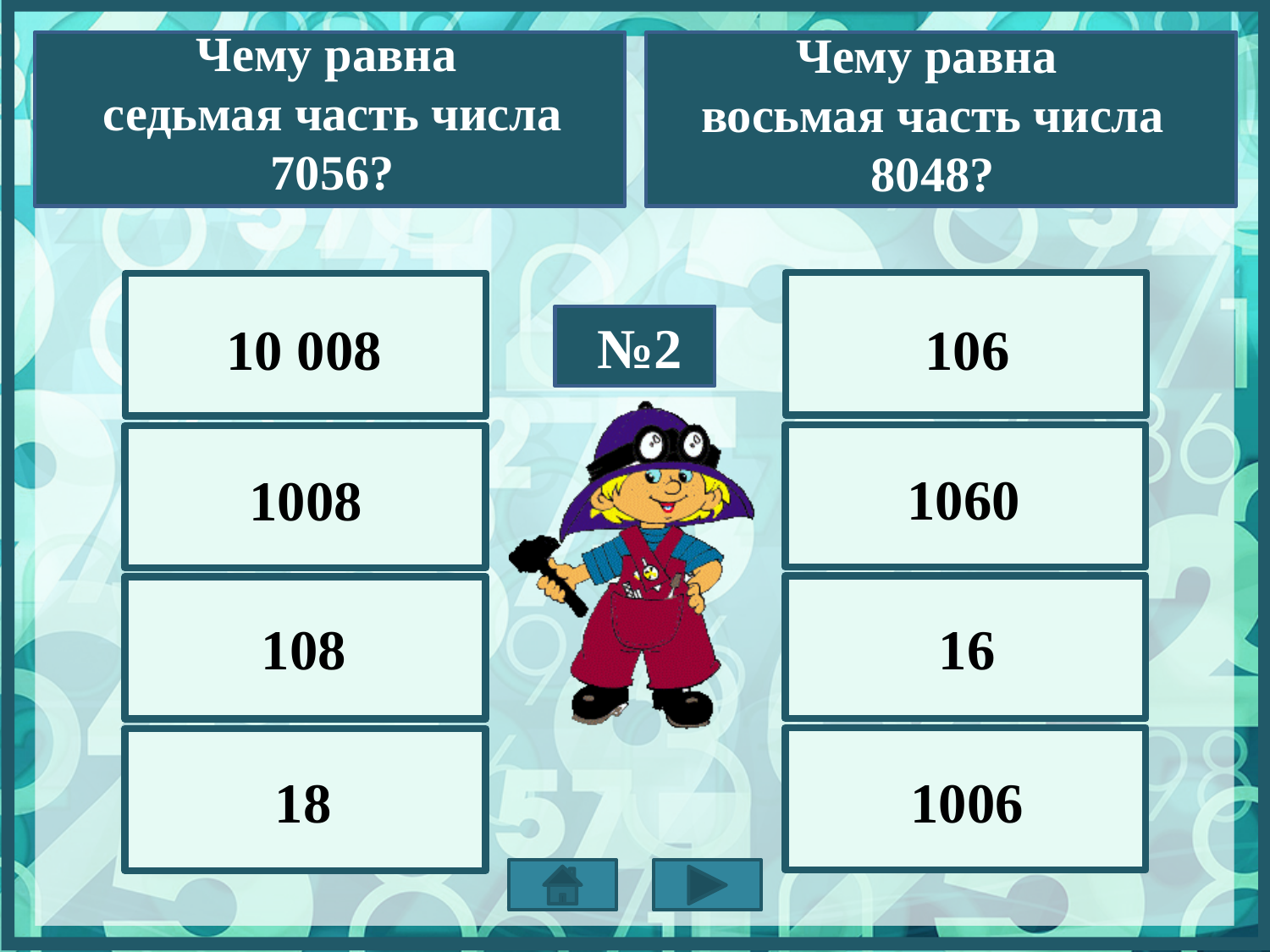

Чему равна
седьмая часть числа 7056?
Чему равна
восьмая часть числа 8048?
10 008
106
№2
1008
1060
108
16
1006
18